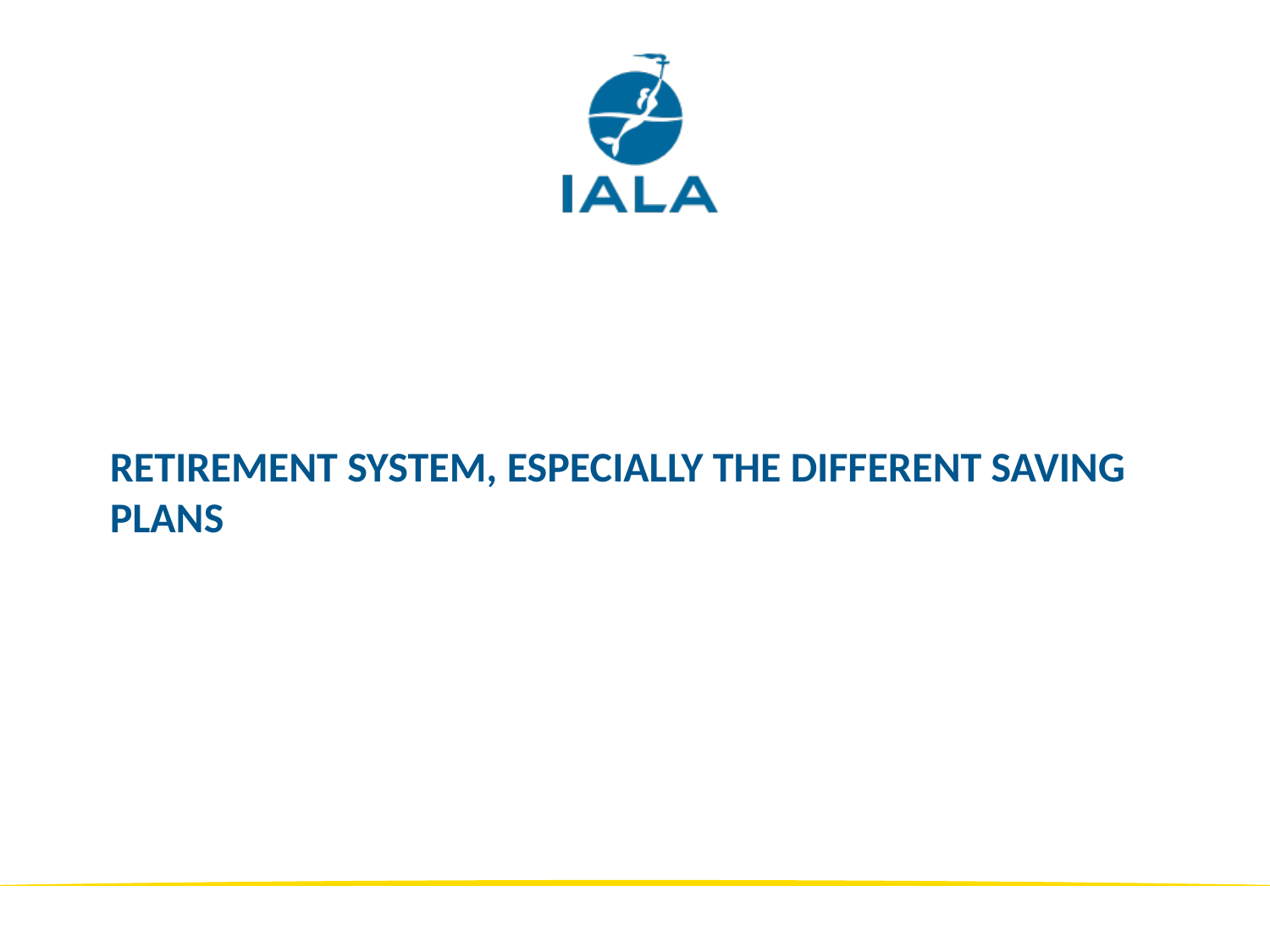

# Retirement system, especially the different saving plans